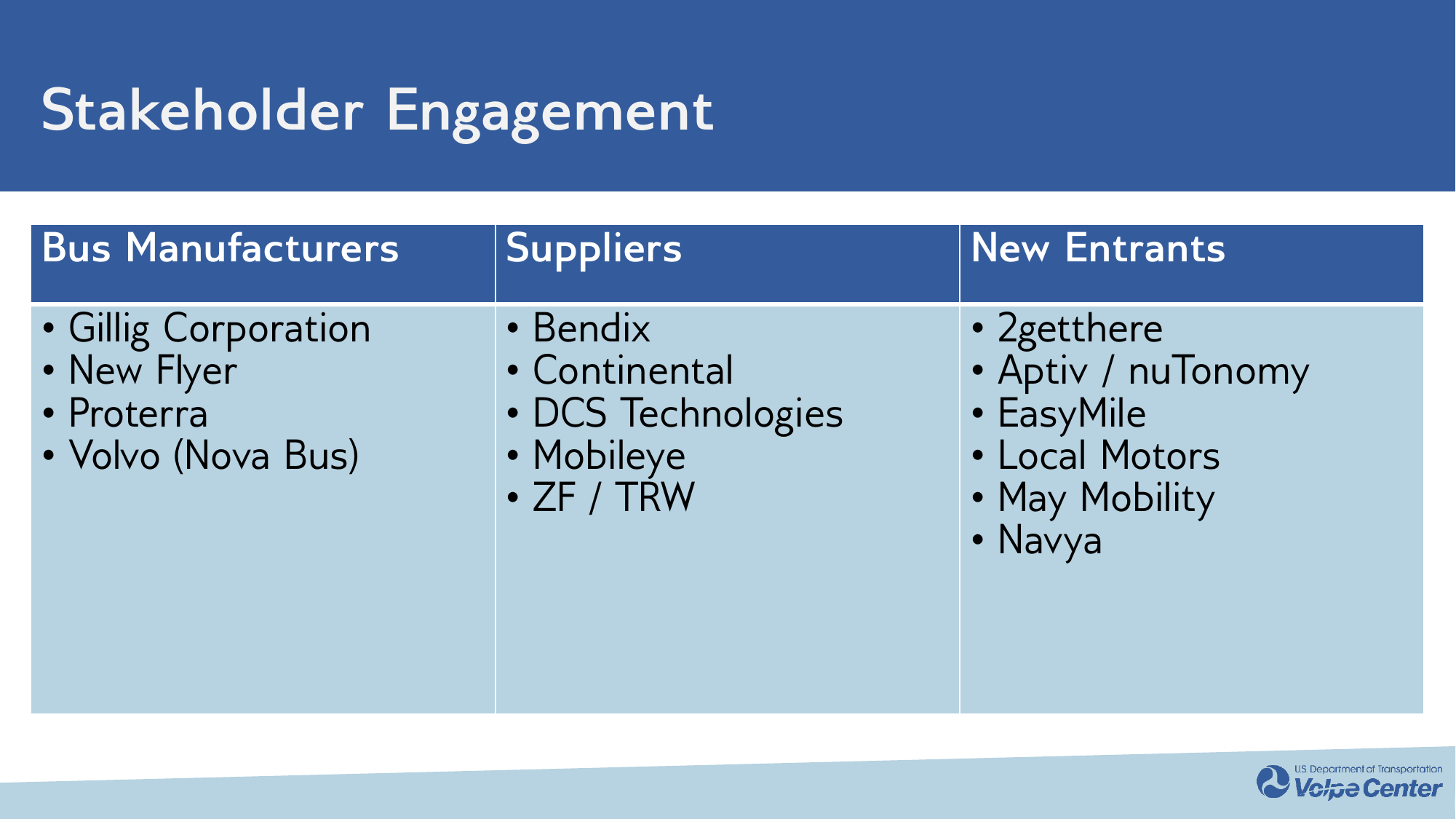

# Stakeholder Engagement
| Bus Manufacturers | Suppliers | New Entrants |
| --- | --- | --- |
| • Gillig Corporation • New Flyer • Proterra • Volvo (Nova Bus) | • Bendix • Continental • DCS Technologies • Mobileye • ZF / TRW | • 2getthere • Aptiv / nuTonomy • EasyMile • Local Motors • May Mobility • Navya |